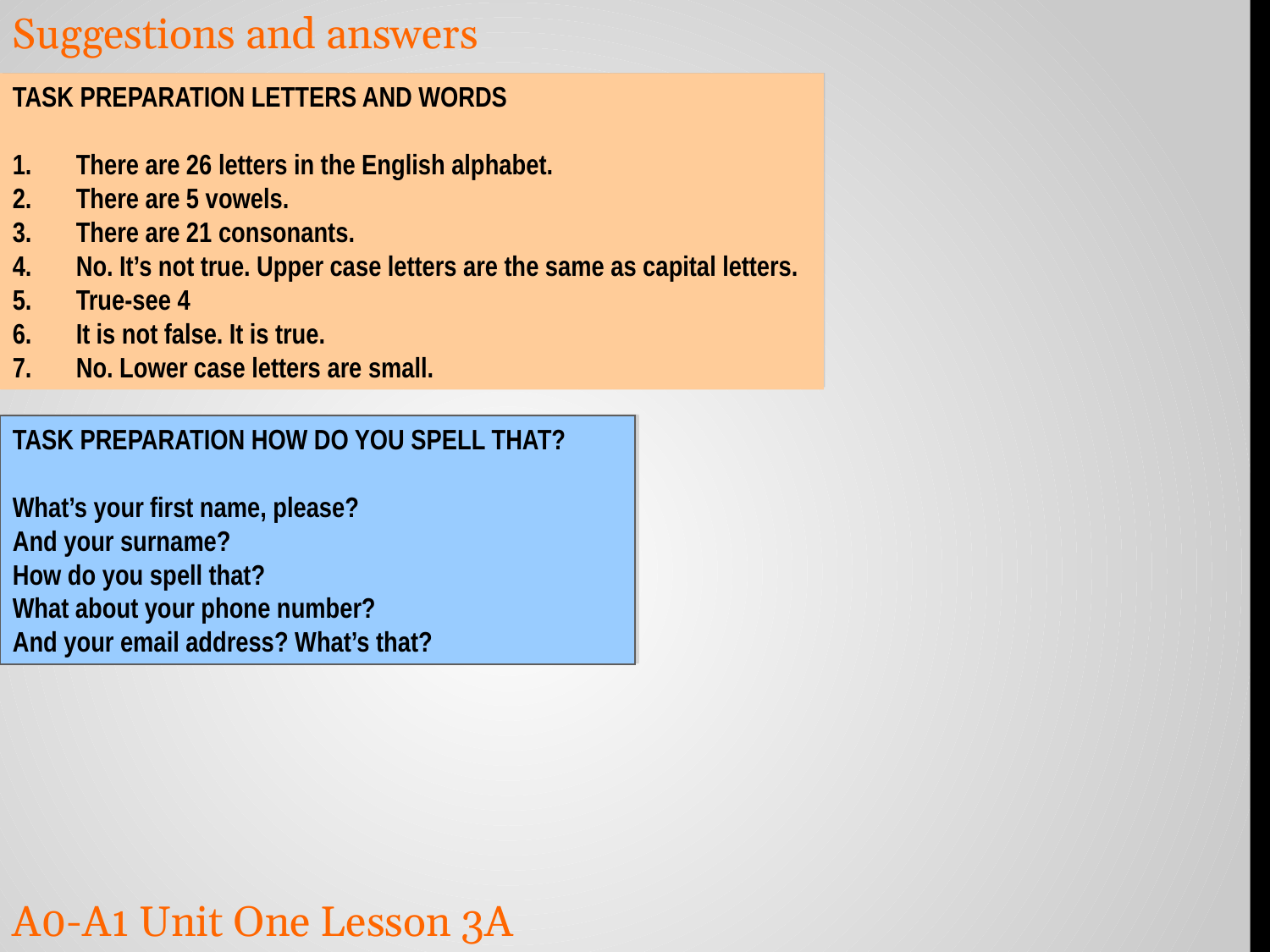

Suggestions and answers
TASK PREPARATION LETTERS AND WORDS

There are 26 letters in the English alphabet.
There are 5 vowels.
There are 21 consonants.
No. It’s not true. Upper case letters are the same as capital letters.
True-see 4
It is not false. It is true.
No. Lower case letters are small.
TASK PREPARATION HOW DO YOU SPELL THAT?

What’s your first name, please?
And your surname?
How do you spell that?
What about your phone number?
And your email address? What’s that?
A0-A1 Unit One Lesson 3A